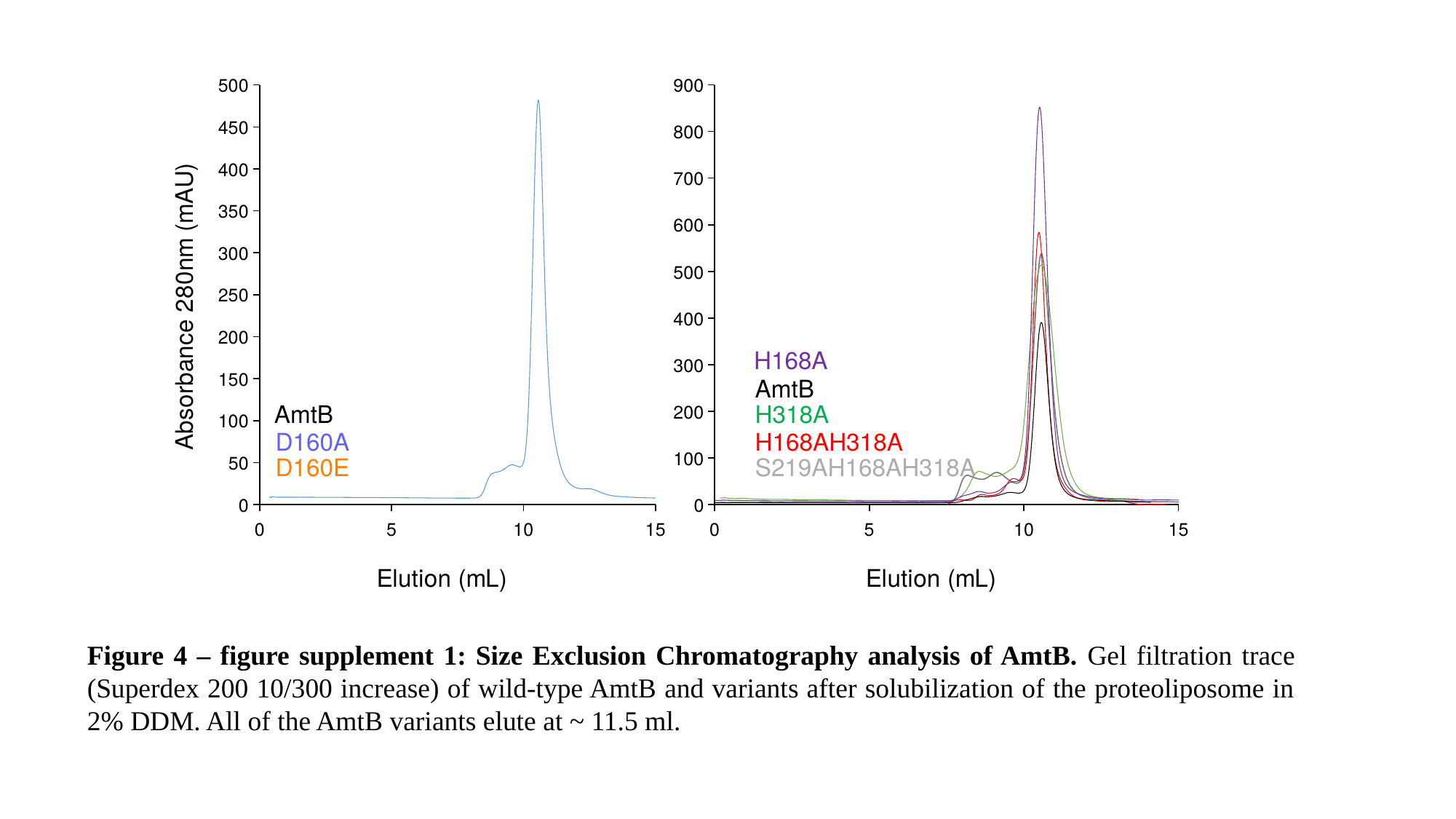

### Chart

| Category | D160E 130218 inj1 |  |  |
|---|---|---|---|

### Chart

| Category | WT AmtB 160518 inj1 |  |  |  |  |
|---|---|---|---|---|---|
H168A
AmtB
H318A
H168AH318A
S219AH168AH318A
AmtB
D160A
D160E
Figure 4 – figure supplement 1: Size Exclusion Chromatography analysis of AmtB. Gel filtration trace (Superdex 200 10/300 increase) of wild-type AmtB and variants after solubilization of the proteoliposome in 2% DDM. All of the AmtB variants elute at ~ 11.5 ml.